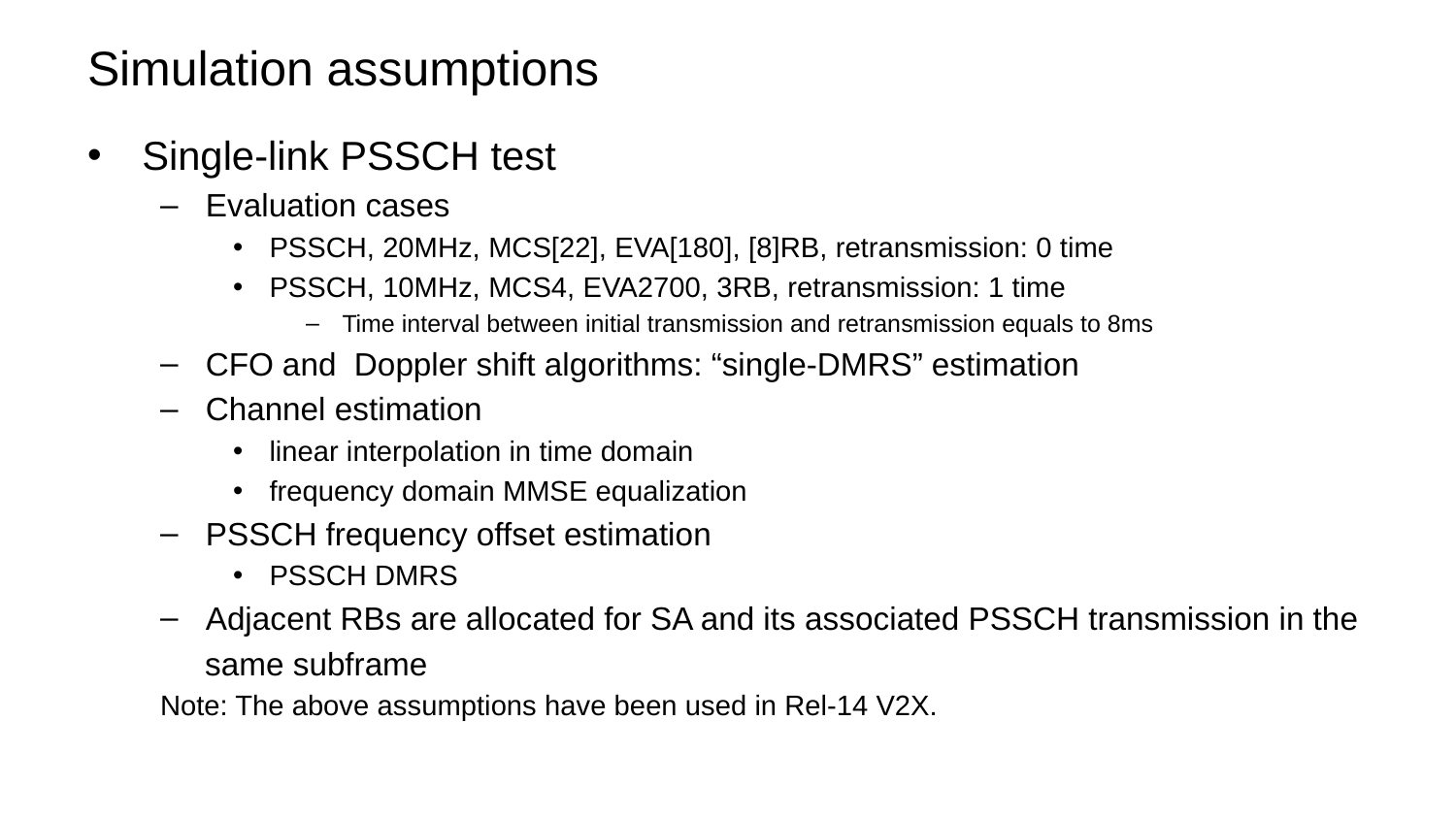

# Simulation assumptions
Single-link PSSCH test
Evaluation cases
PSSCH, 20MHz, MCS[22], EVA[180], [8]RB, retransmission: 0 time
PSSCH, 10MHz, MCS4, EVA2700, 3RB, retransmission: 1 time
Time interval between initial transmission and retransmission equals to 8ms
CFO and  Doppler shift algorithms: “single-DMRS” estimation
Channel estimation
linear interpolation in time domain
frequency domain MMSE equalization
PSSCH frequency offset estimation
PSSCH DMRS
Adjacent RBs are allocated for SA and its associated PSSCH transmission in the
     same subframe
Note: The above assumptions have been used in Rel-14 V2X.